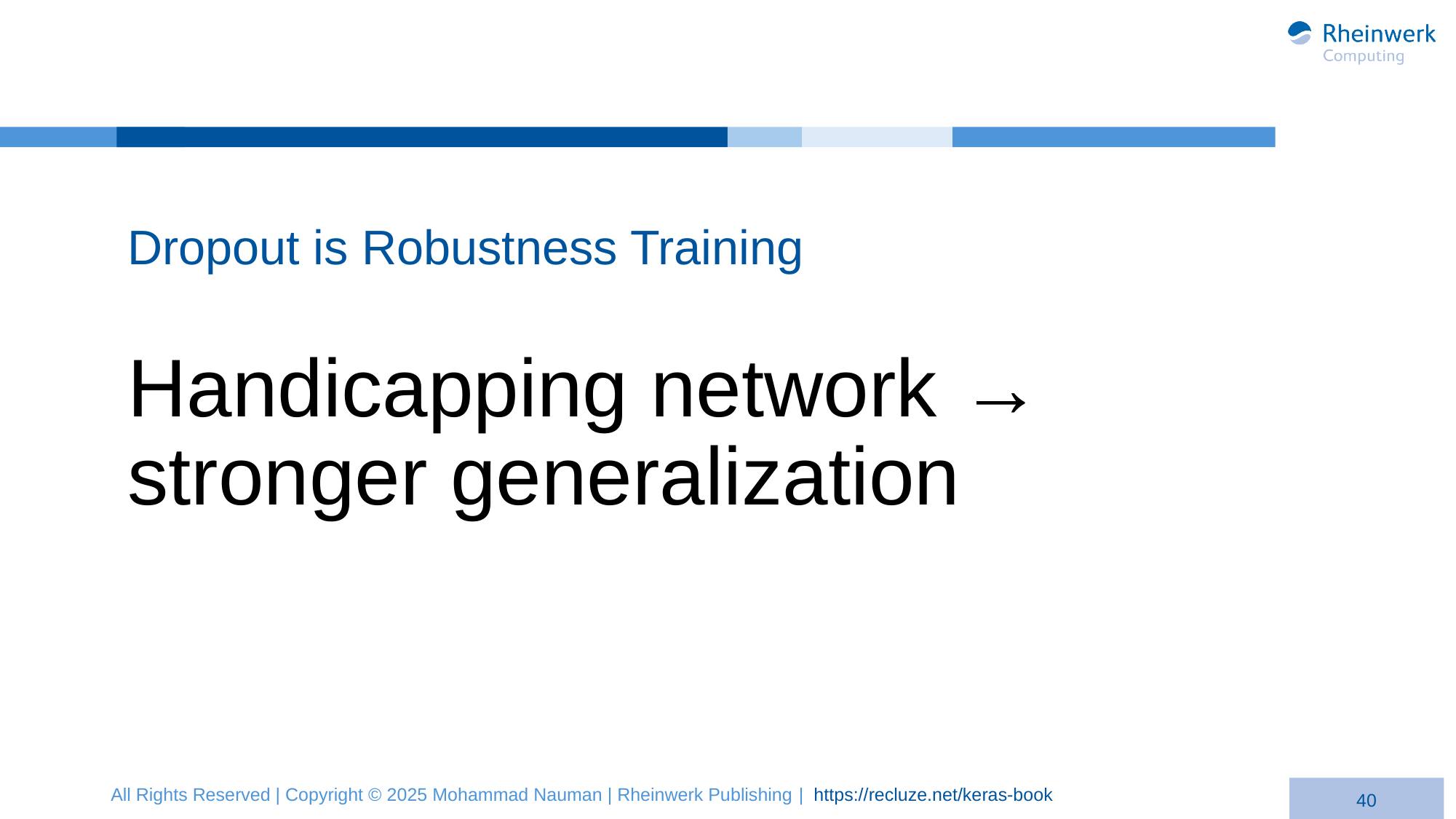

Dropout is Robustness Training
# Handicapping network → stronger generalization